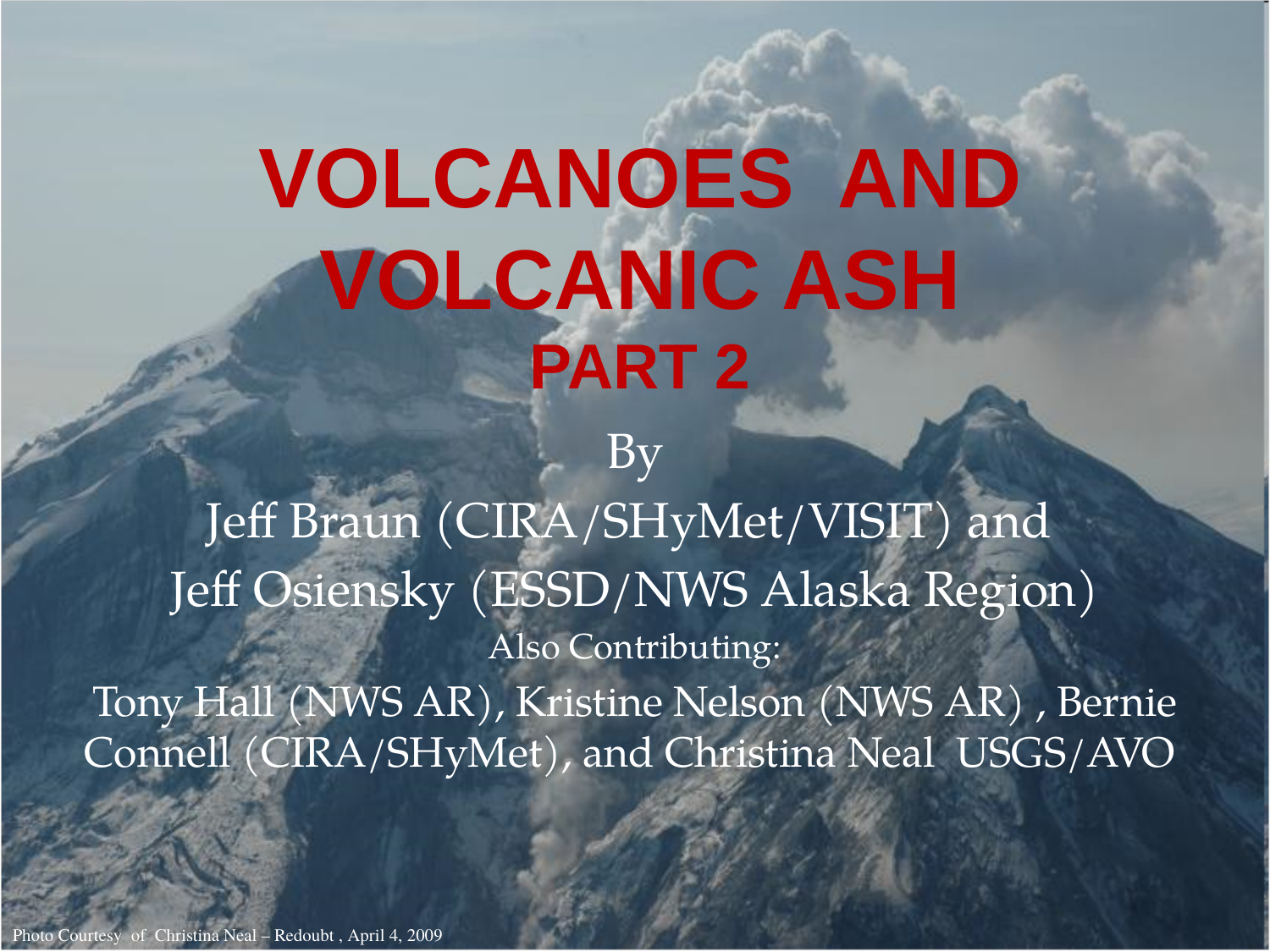

# Volcanoes  and Volcanic Ash Part 2
By
Jeff Braun (CIRA/SHyMet/VISIT) and
Jeff Osiensky (ESSD/NWS Alaska Region)
Also Contributing:
Tony Hall (NWS AR), Kristine Nelson (NWS AR) , Bernie Connell (CIRA/SHyMet), and Christina Neal  USGS/AVO

Photo Courtesy  of  Christina Neal – Redoubt , April 4, 2009